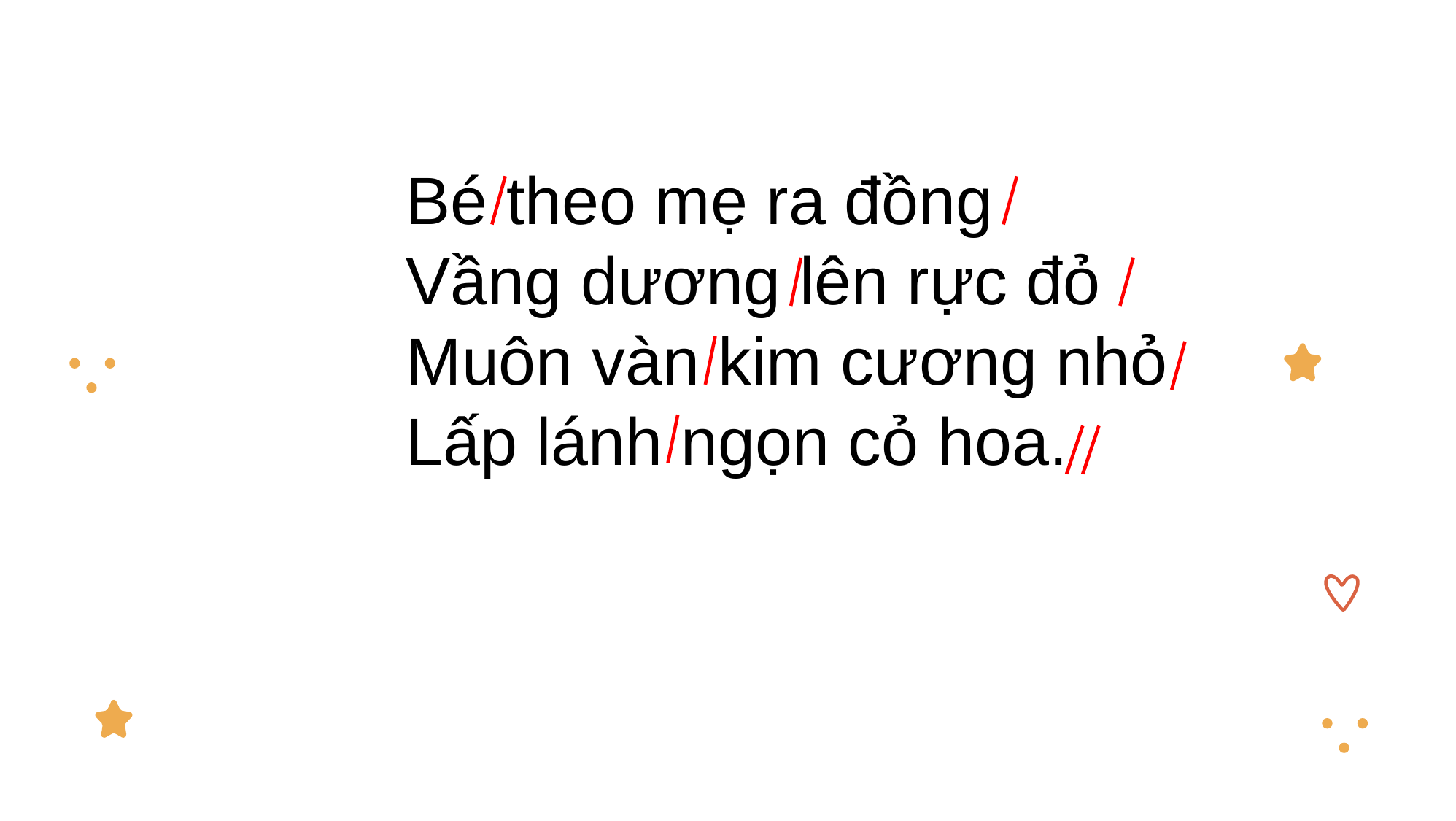

Bé theo mẹ ra đồng
Vầng dương lên rực đỏ
Muôn vàn kim cương nhỏ
Lấp lánh ngọn cỏ hoa.